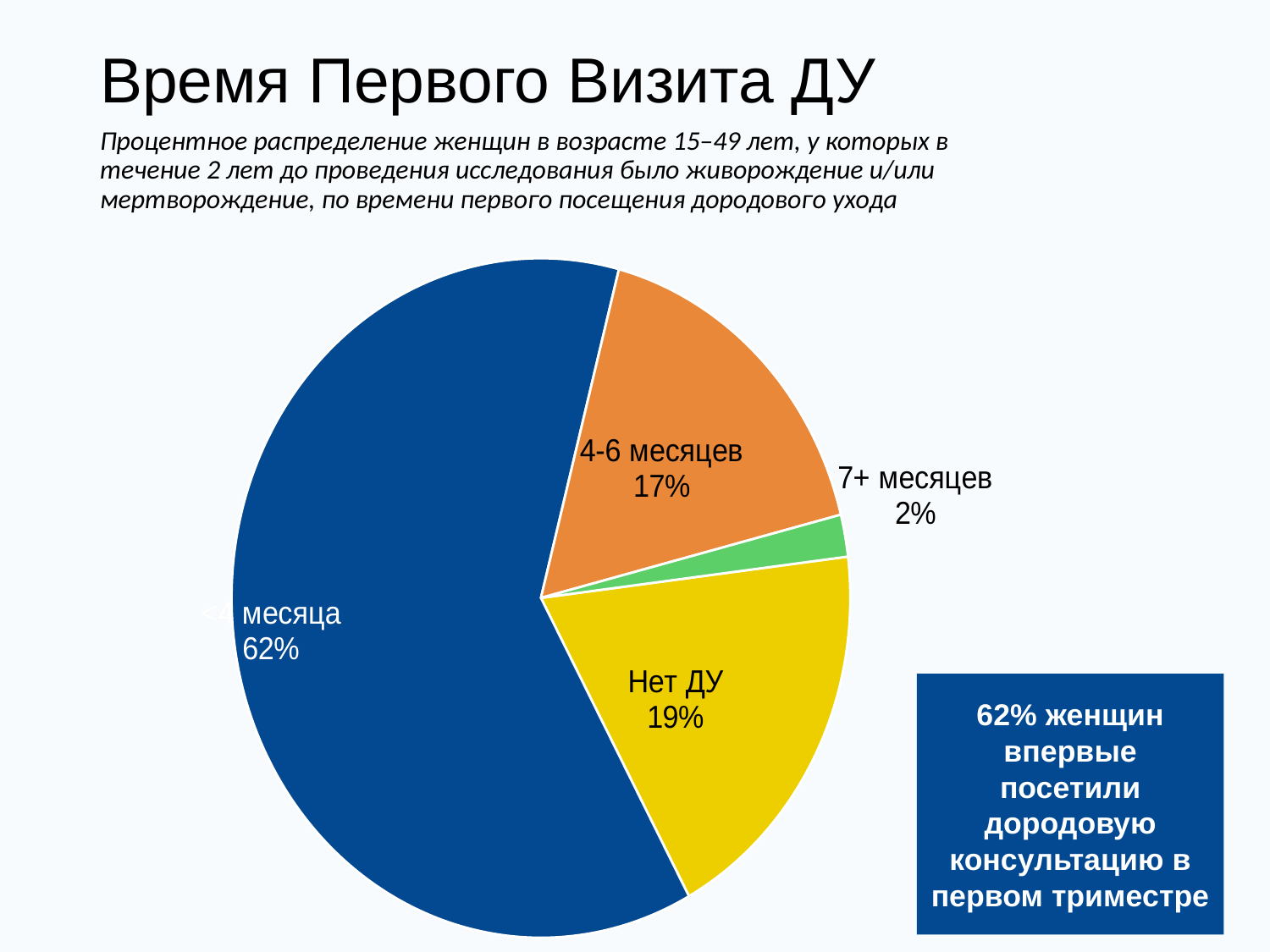

# Время Первого Визита ДУ
Процентное распределение женщин в возрасте 15–49 лет, у которых в течение 2 лет до проведения исследования было живорождение и/или мертворождение, по времени первого посещения дородового ухода

### Chart

| Category | Sales |
|---|---|
| Нет ДУ | 19.0 |
| <4 месяца | 62.0 |
| 4-6 месяцев | 17.0 |
| 7+ месяцев | 2.0 |
62% женщин впервые посетили дородовую консультацию в первом триместре